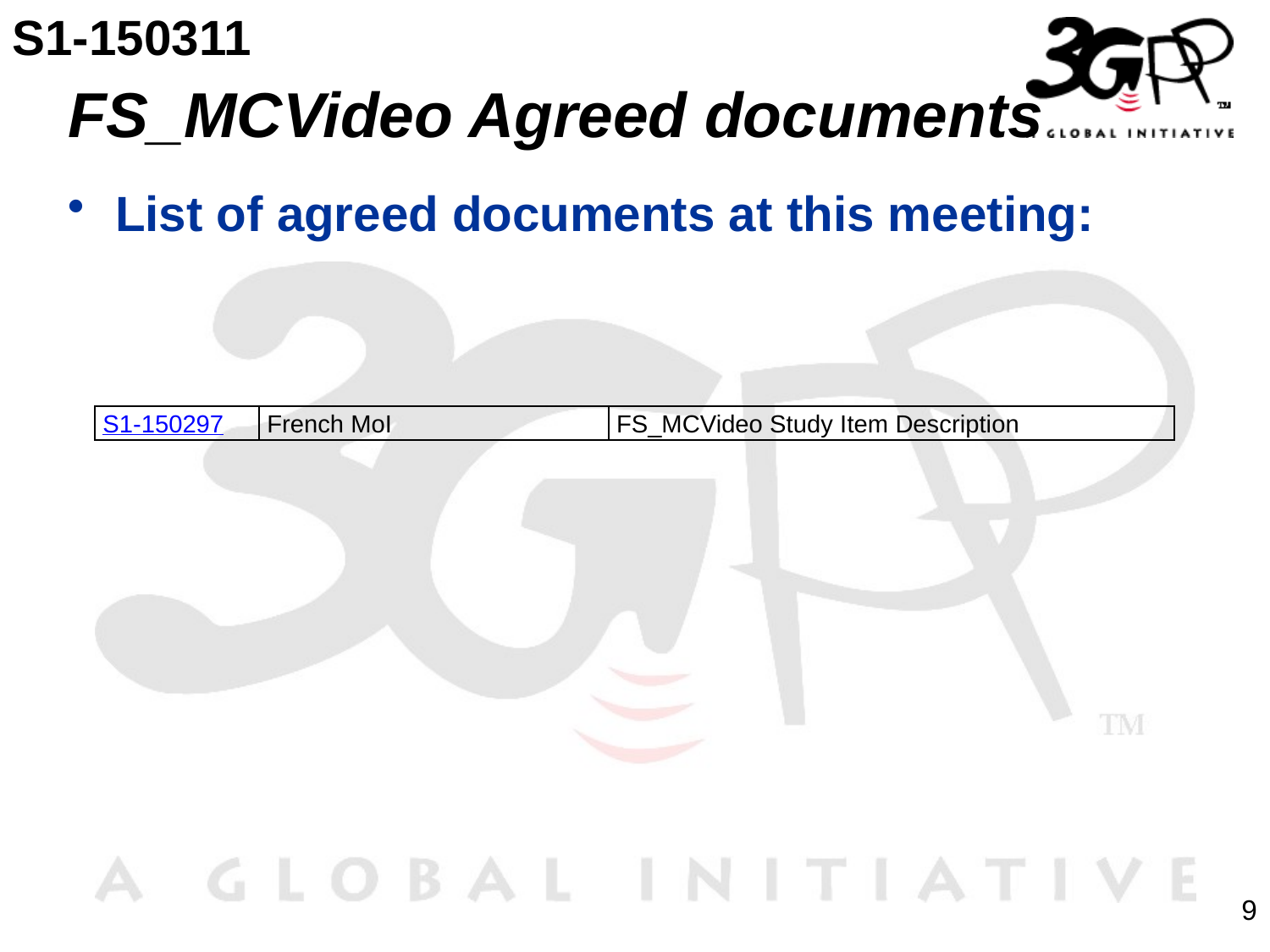

S1-150311
# FS_MCVideo Agreed documents
List of agreed documents at this meeting:

| S1-150297 | French MoI | FS\_MCVideo Study Item Description |
| --- | --- | --- |
9